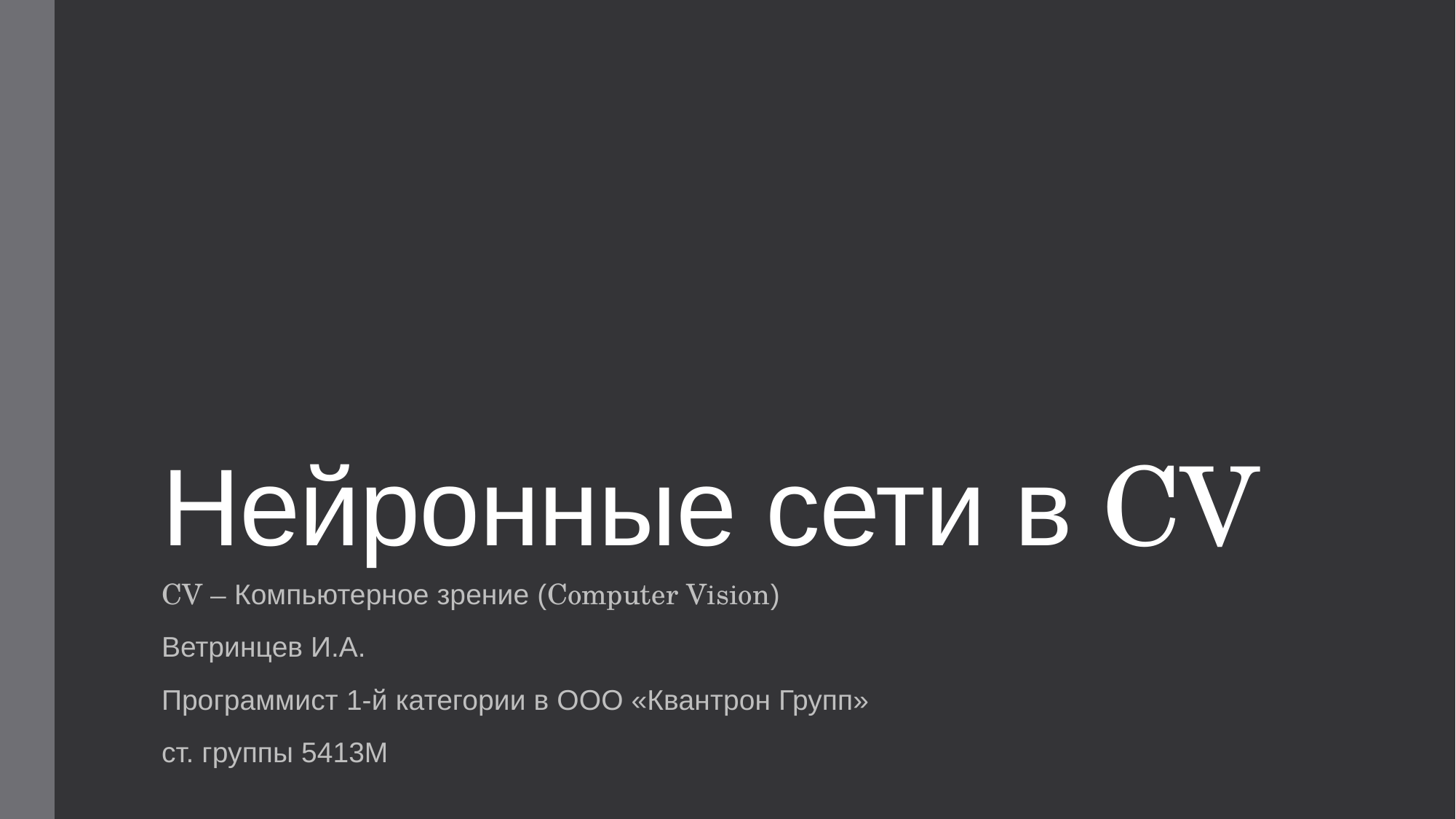

# Нейронные сети в CV
CV – Компьютерное зрение (Computer Vision)
Ветринцев И.А.
Программист 1-й категории в ООО «Квантрон Групп»
ст. группы 5413М